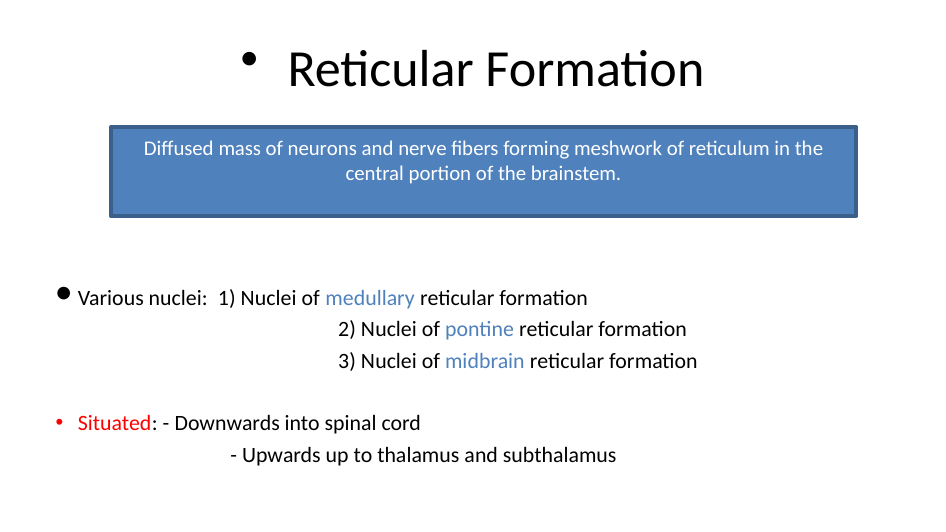

# Reticular Formation

Various nuclei:  1) Nuclei of medullary reticular formation
			       2) Nuclei of pontine reticular formation
			       3) Nuclei of midbrain reticular formation

Situated: - Downwards into spinal cord
		        - Upwards up to thalamus and subthalamus
Diffused mass of neurons and nerve fibers forming meshwork of reticulum in the central portion of the brainstem.